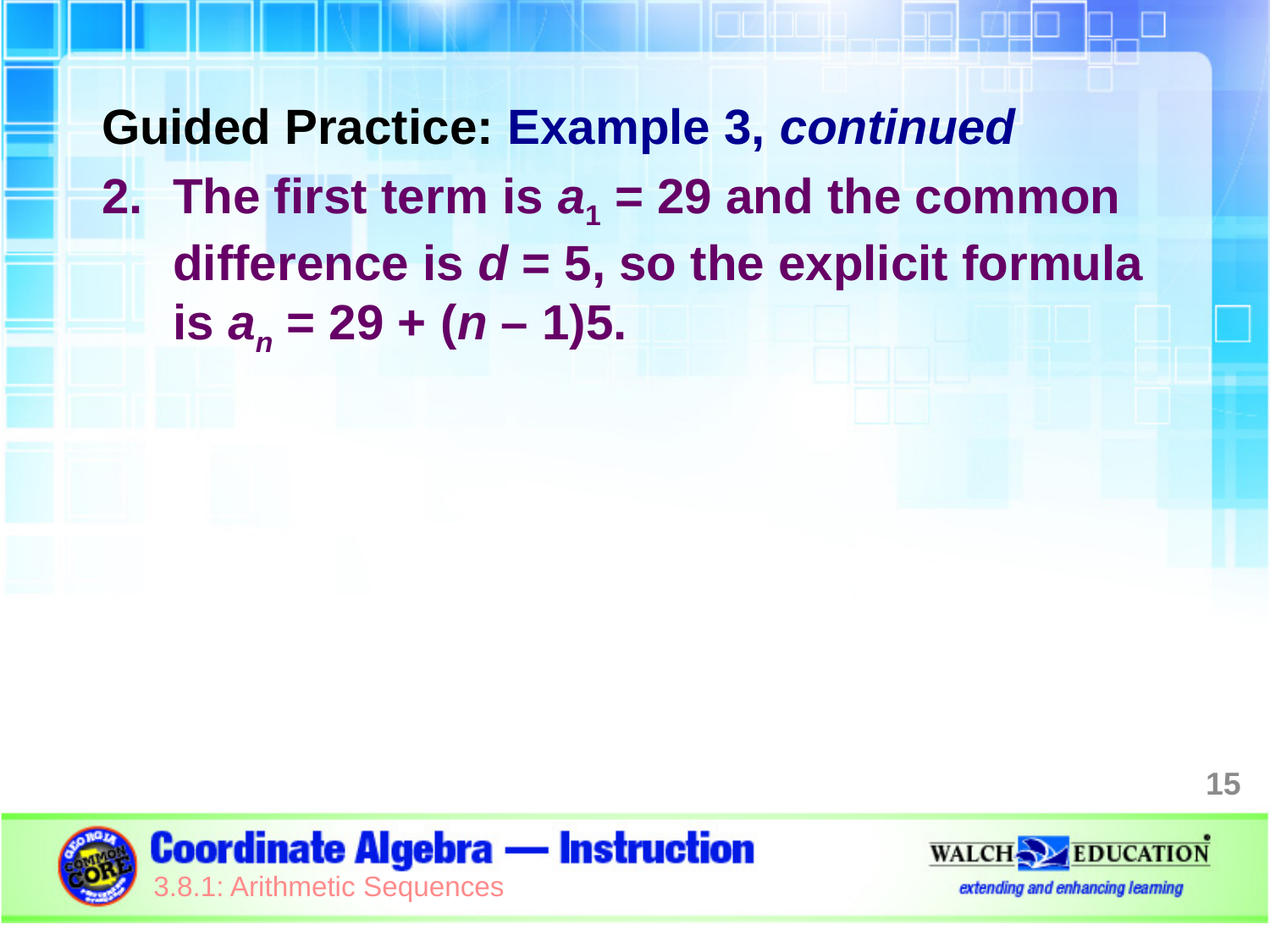

Guided Practice: Example 3, continued
The first term is a1 = 29 and the common difference is d = 5, so the explicit formula is an = 29 + (n – 1)5.

15
3.8.1: Arithmetic Sequences